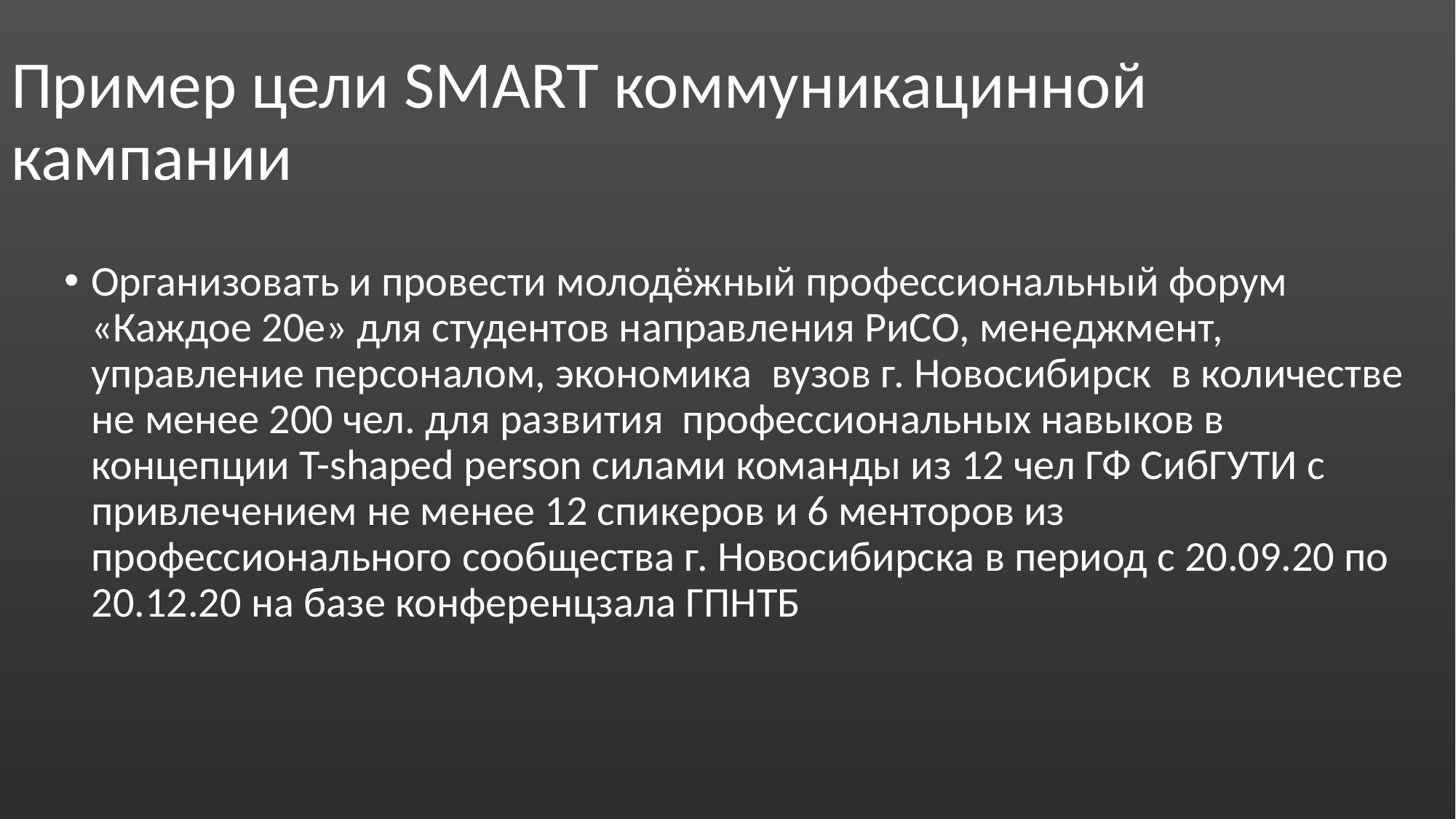

# Пример цели SMART коммуникацинной кампании
Организовать и провести молодёжный профессиональный форум «Каждое 20е» для студентов направления РиСО, менеджмент, управление персоналом, экономика  вузов г. Новосибирск  в количестве не менее 200 чел. для развития  профессиональных навыков в концепции T-shaped person силами команды из 12 чел ГФ СибГУТИ с привлечением не менее 12 спикеров и 6 менторов из профессионального сообщества г. Новосибирска в период с 20.09.20 по 20.12.20 на базе конференцзала ГПНТБ